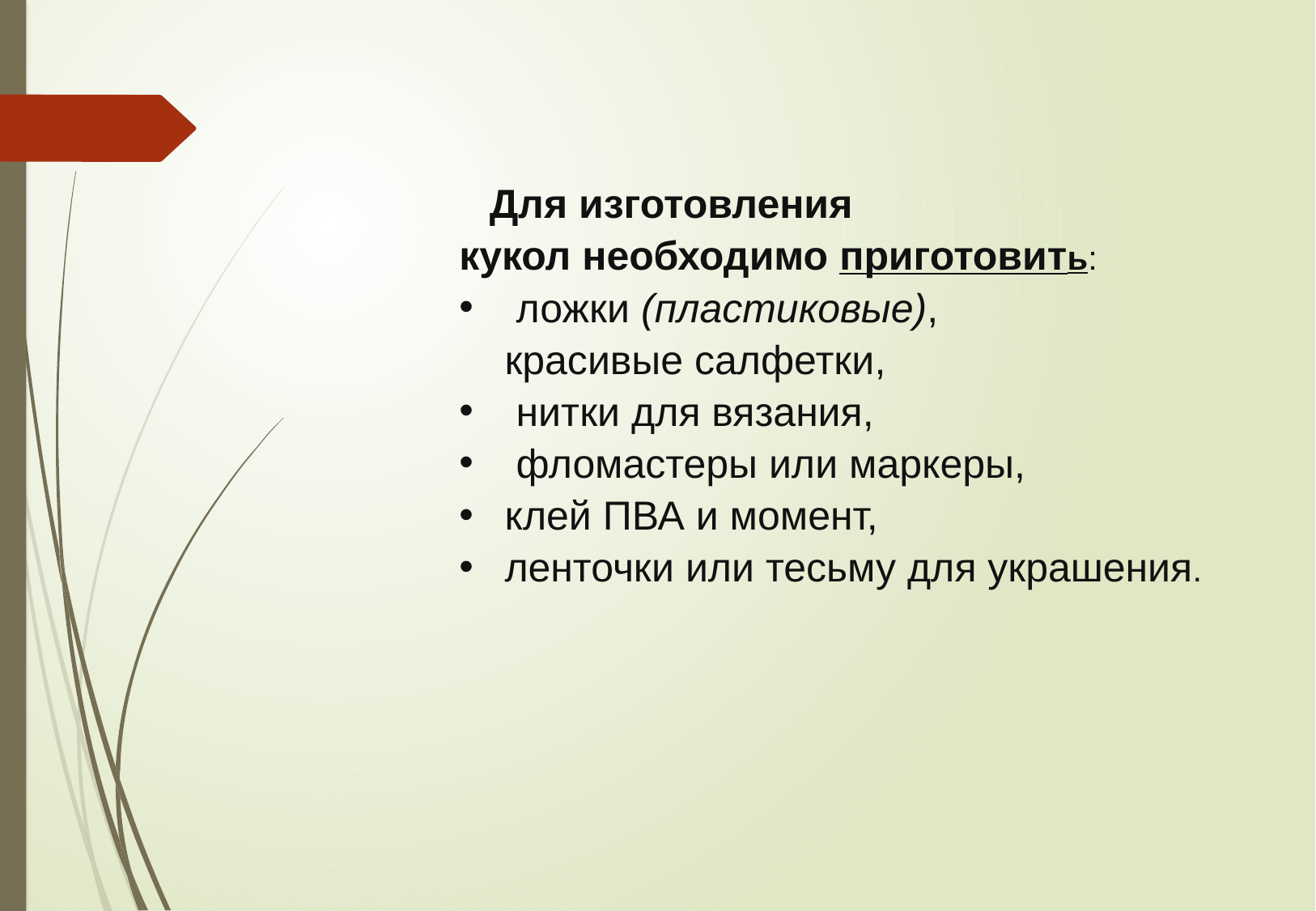

Для изготовления кукол необходимо приготовить:
 ложки (пластиковые), красивые салфетки,
 нитки для вязания,
 фломастеры или маркеры,
клей ПВА и момент,
ленточки или тесьму для украшения.